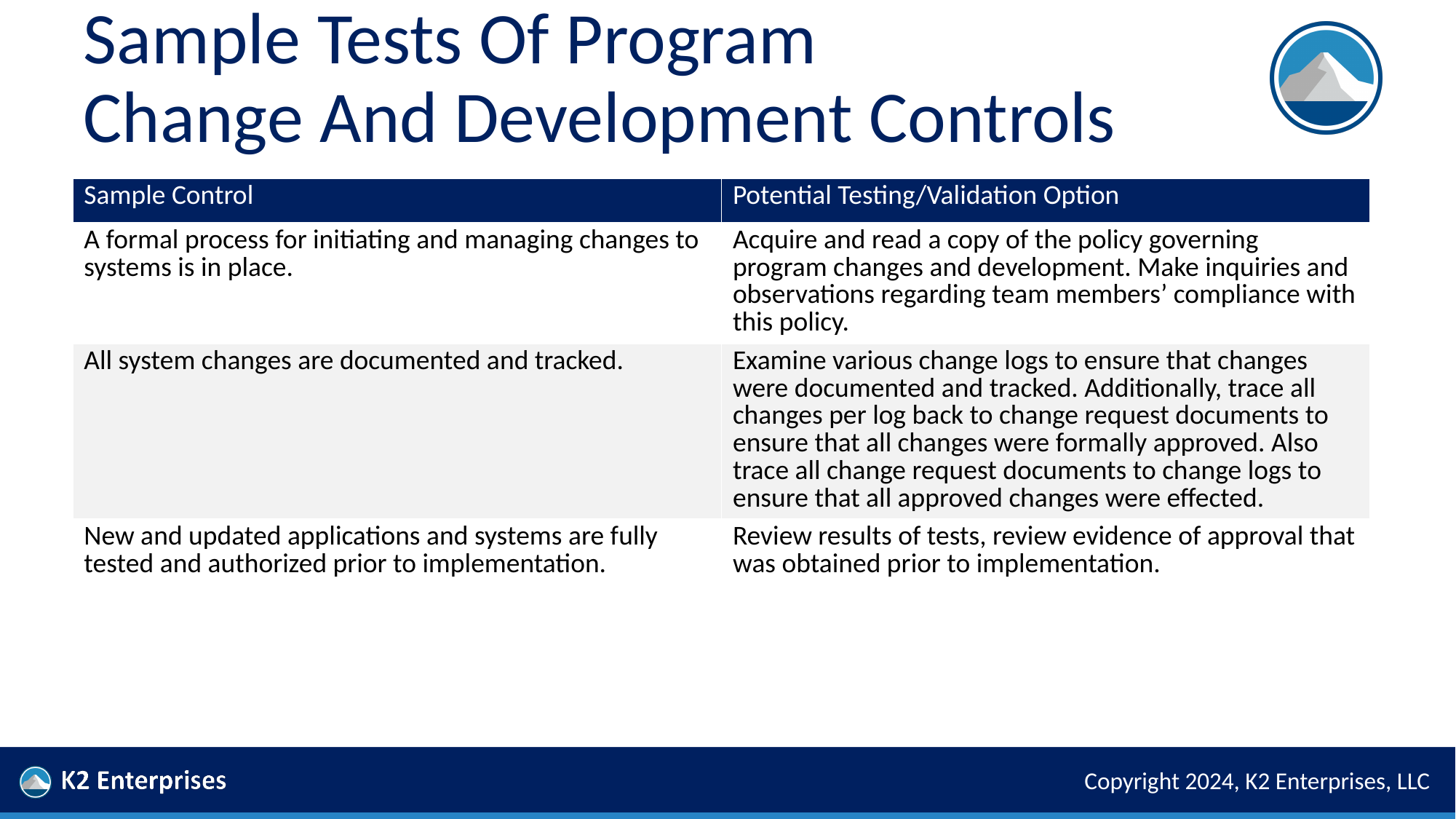

# Sample Tests Of Program Change And Development Controls
| Sample Control | Potential Testing/Validation Option |
| --- | --- |
| A formal process for initiating and managing changes to systems is in place. | Acquire and read a copy of the policy governing program changes and development. Make inquiries and observations regarding team members’ compliance with this policy. |
| All system changes are documented and tracked. | Examine various change logs to ensure that changes were documented and tracked. Additionally, trace all changes per log back to change request documents to ensure that all changes were formally approved. Also trace all change request documents to change logs to ensure that all approved changes were effected. |
| New and updated applications and systems are fully tested and authorized prior to implementation. | Review results of tests, review evidence of approval that was obtained prior to implementation. |